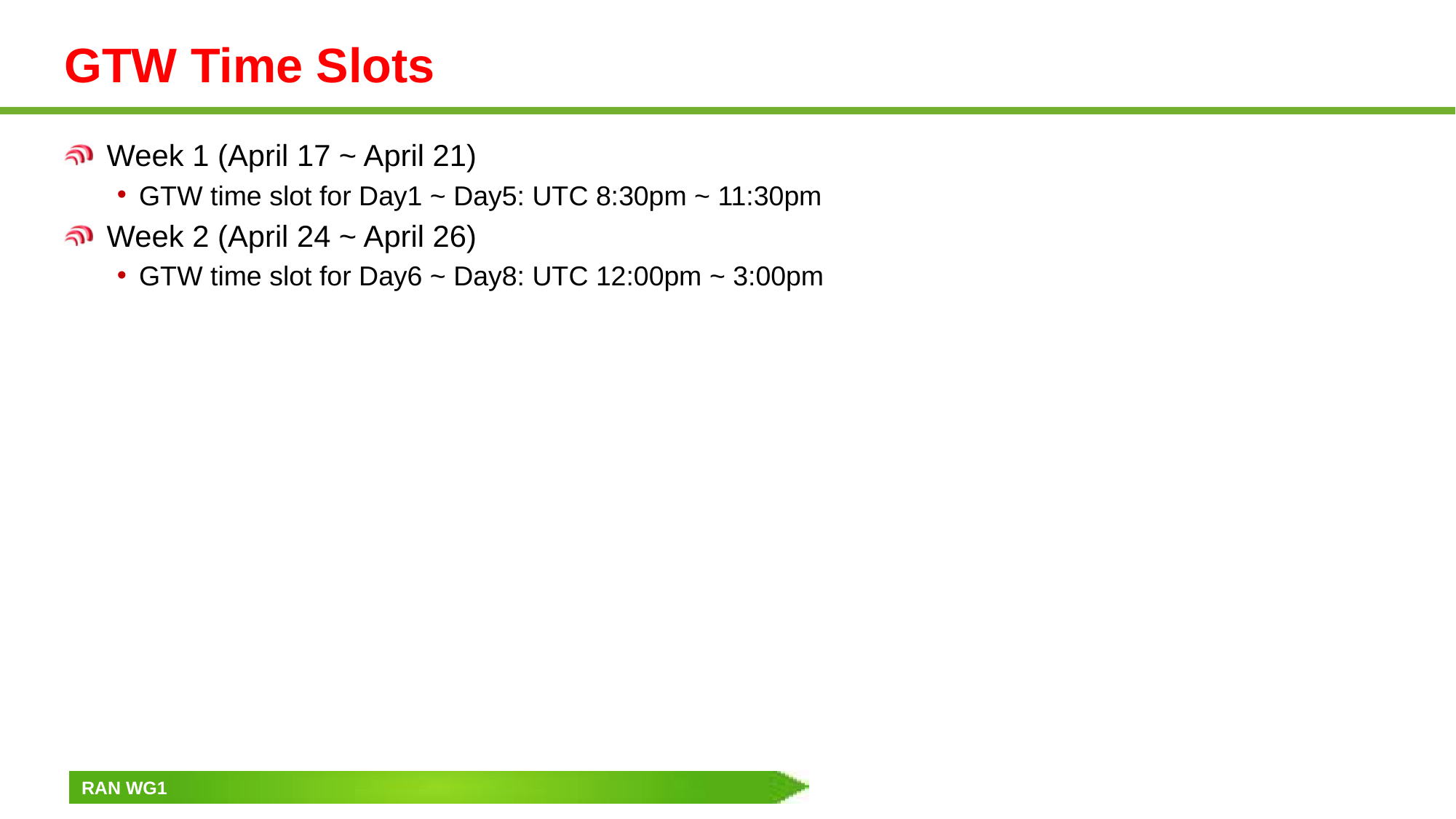

# GTW Time Slots
Week 1 (April 17 ~ April 21)
GTW time slot for Day1 ~ Day5: UTC 8:30pm ~ 11:30pm
Week 2 (April 24 ~ April 26)
GTW time slot for Day6 ~ Day8: UTC 12:00pm ~ 3:00pm